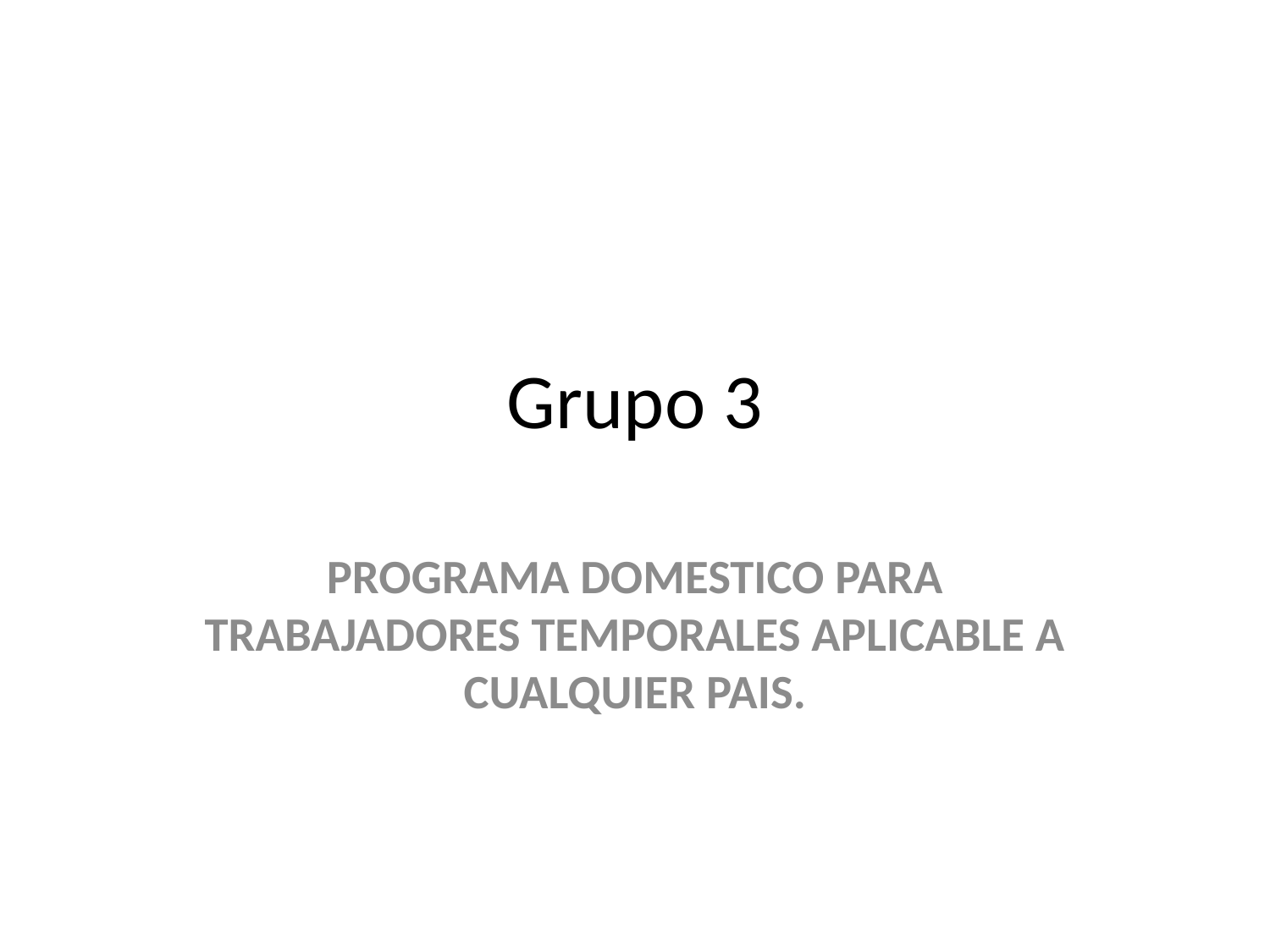

# Grupo 3
PROGRAMA DOMESTICO PARA TRABAJADORES TEMPORALES APLICABLE A CUALQUIER PAIS.